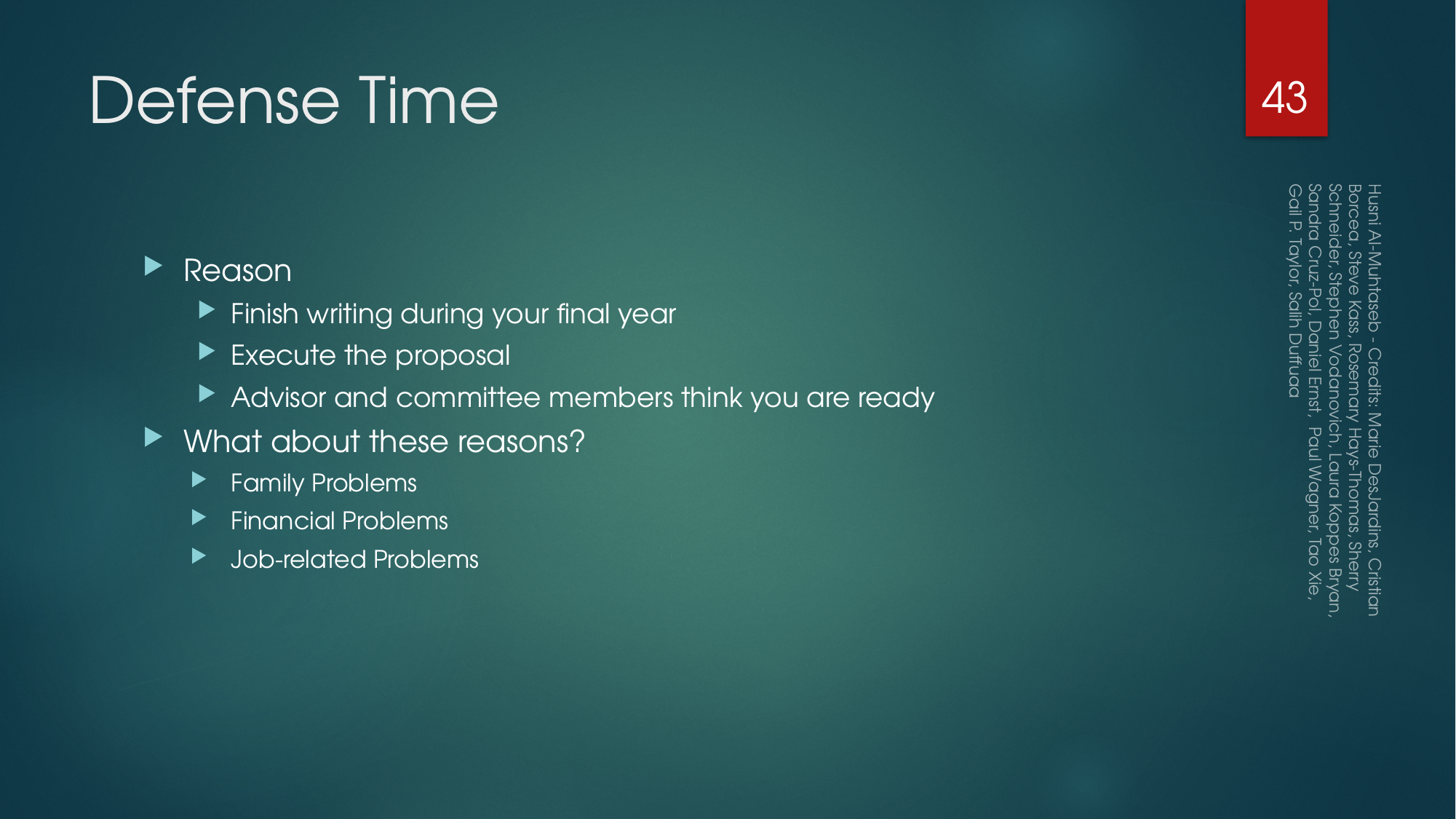

43
# Defense Time
Reason
Finish writing during your final year
Execute the proposal
Advisor and committee members think you are ready
What about these reasons?
Family Problems
Financial Problems
Job-related Problems

Husni Al-Muhtaseb - Credits: Marie DesJardins, Cristian Borcea, Steve Kass, Rosemary Hays-Thomas, Sherry Schneider, Stephen Vodanovich, Laura Koppes Bryan, Sandra Cruz-Pol, Daniel Ernst,  Paul Wagner, Tao Xie, Gail P. Taylor, Salih Duffuaa